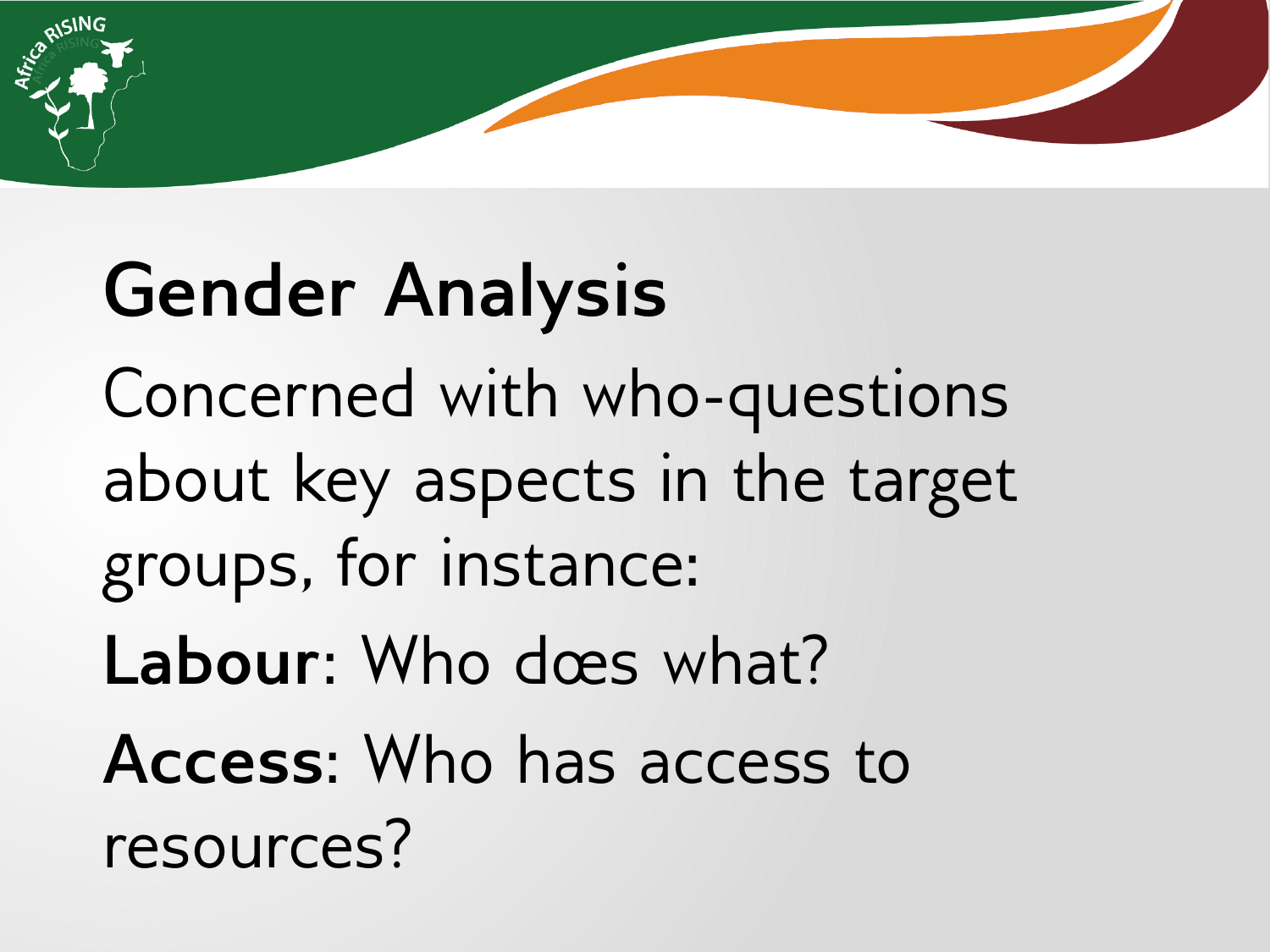

Gender Analysis
Concerned with who-questions about key aspects in the target groups, for instance:
Labour: Who does what?
Access: Who has access to resources?